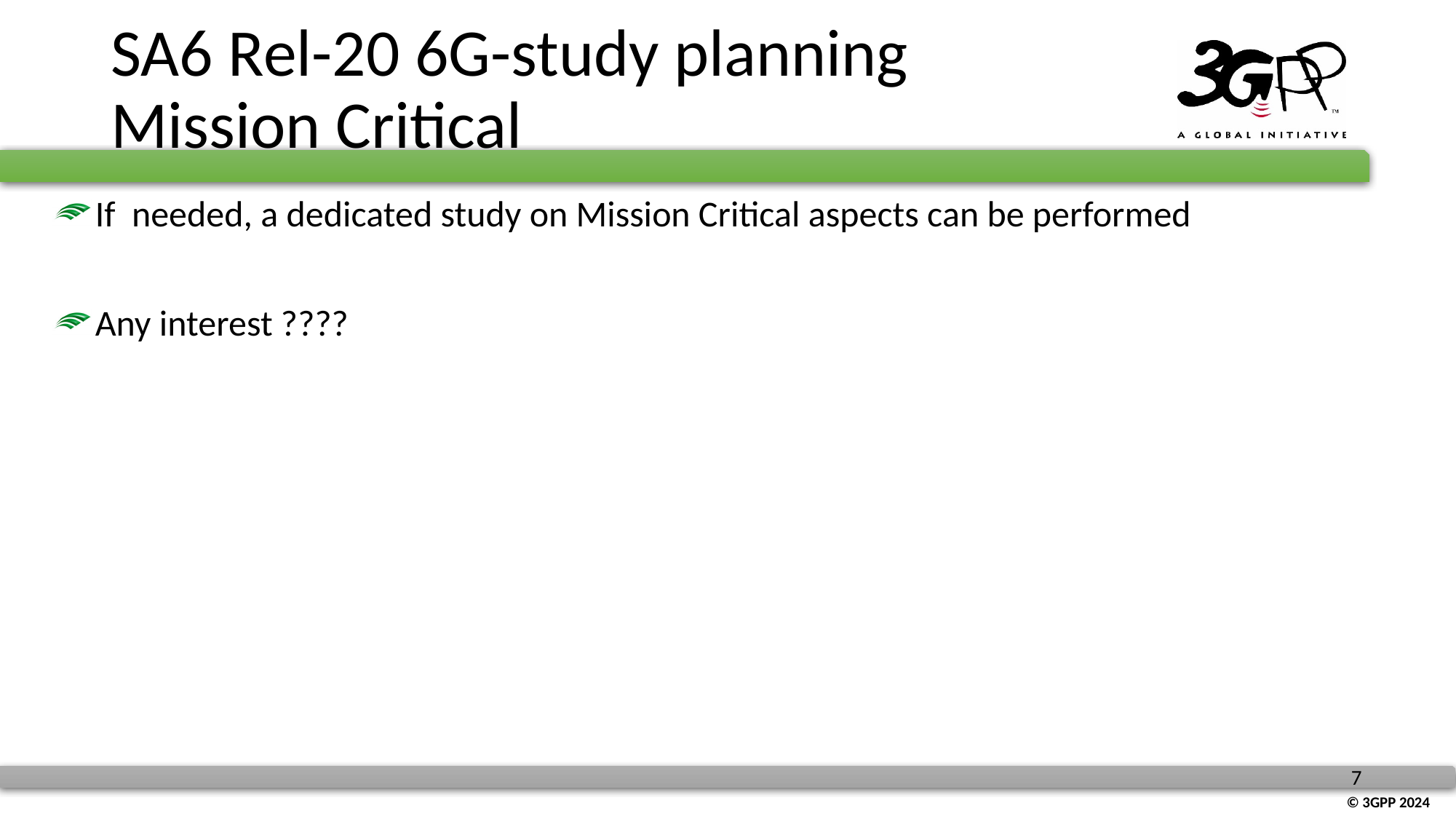

# SA6 Rel-20 6G-study planning Mission Critical
If  needed, a dedicated study on Mission Critical aspects can be performed

Any interest ????